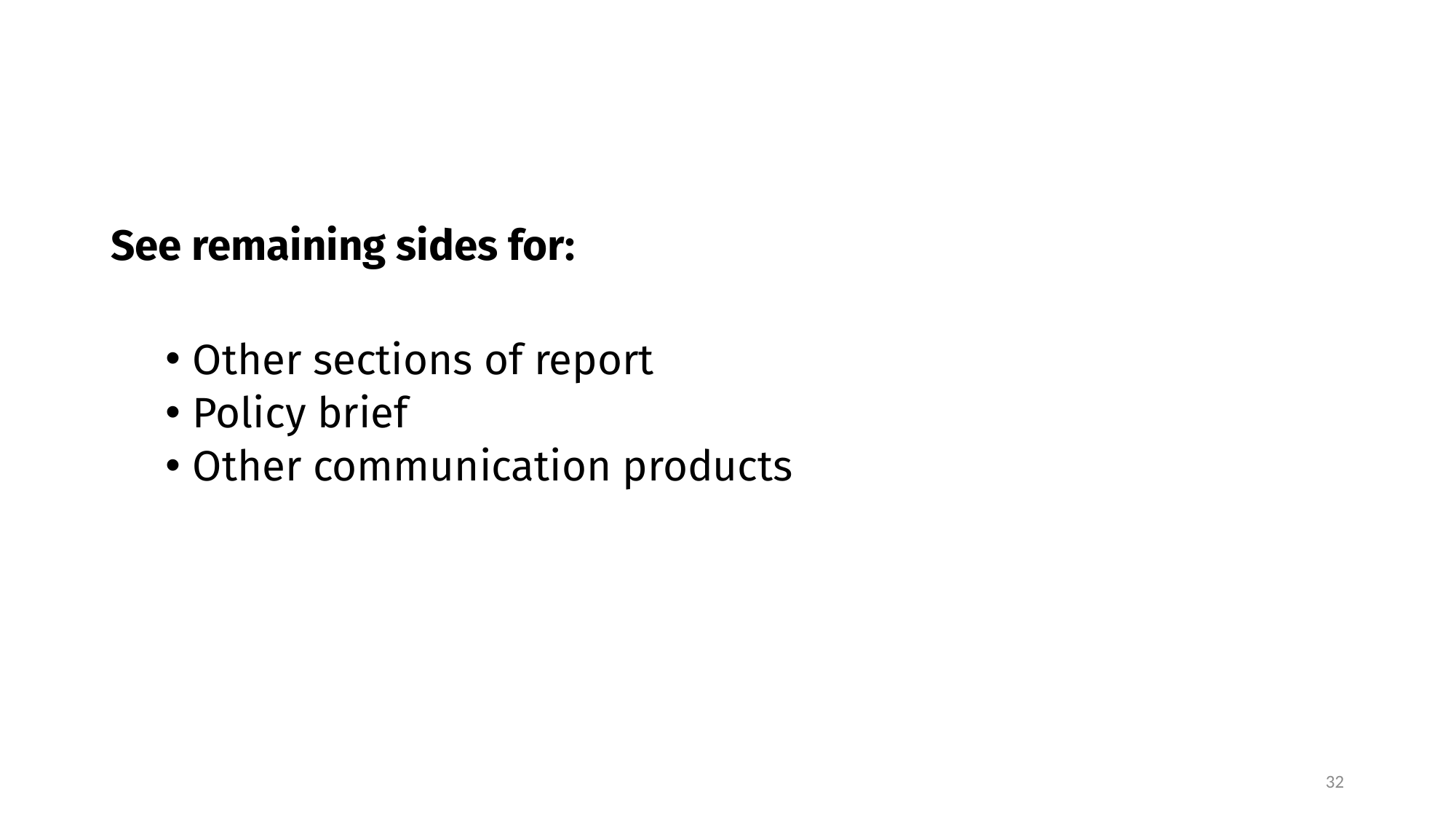

See remaining sides for:

Other sections of report
Policy brief
Other communication products
32